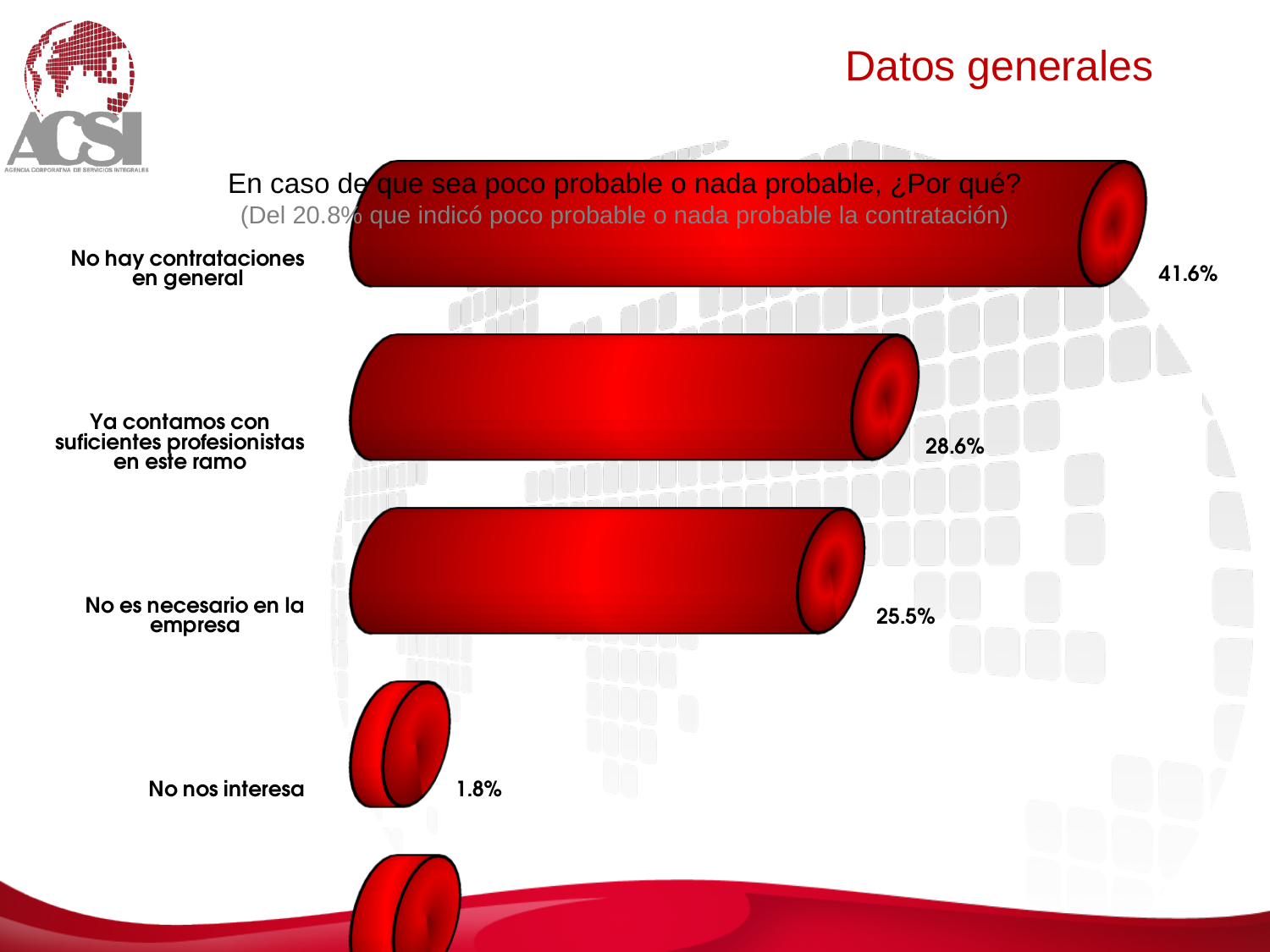

Datos generales

[unsupported chart]

En caso de que sea poco probable o nada probable, ¿Por qué?
(Del 20.8% que indicó poco probable o nada probable la contratación)